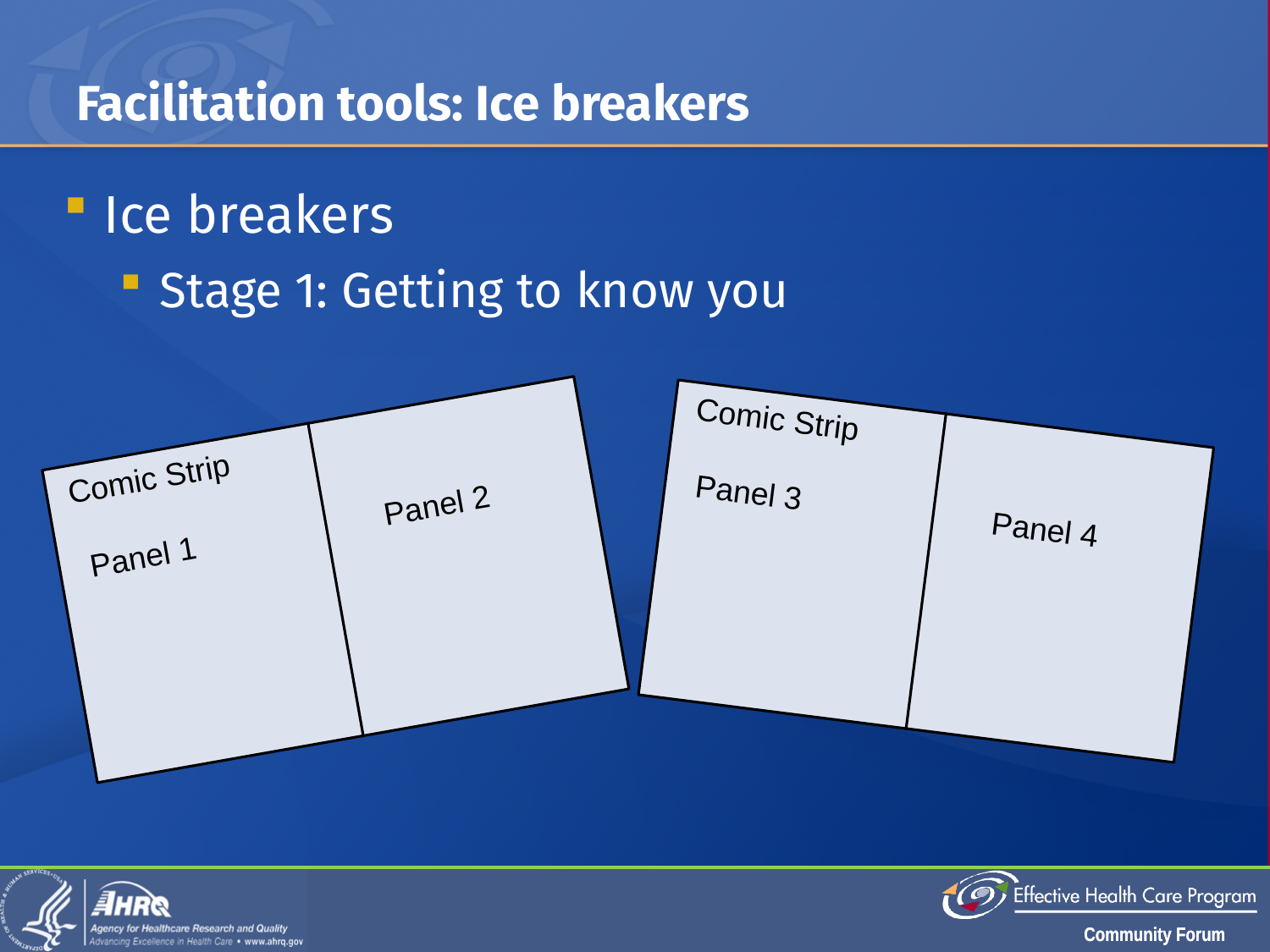

# Facilitation tools: Ice breakers
Ice breakers
Stage 1: Getting to know you
 Comic Strip

  Panel 3	       	       Panel 4
 Comic Strip

  Panel 1		       Panel 2